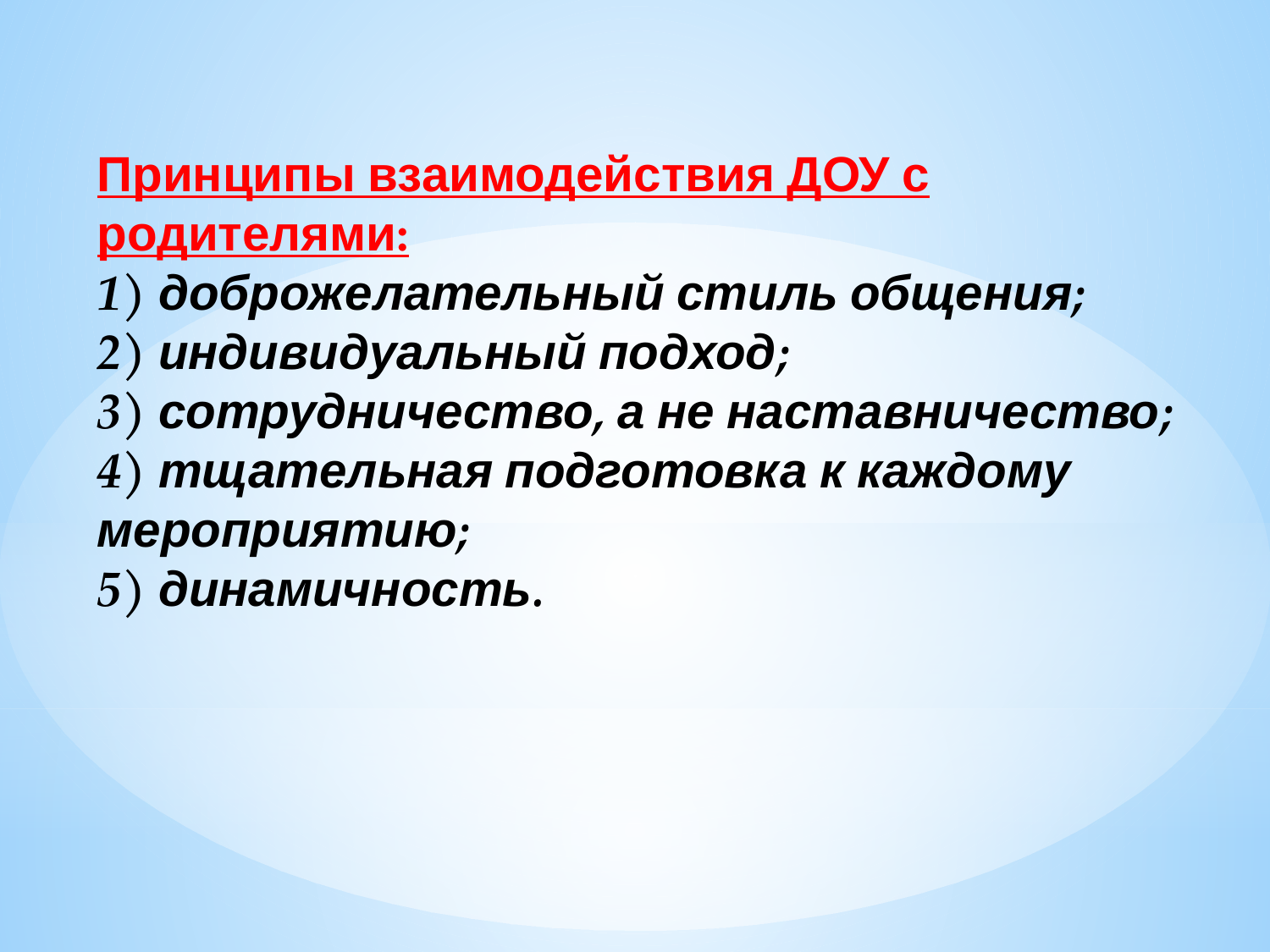

Принципы взаимодействия ДОУ с родителями:
1) доброжелательный стиль общения;
2) индивидуальный подход;
3) сотрудничество, а не наставничество;
4) тщательная подготовка к каждому мероприятию;
5) динамичность.